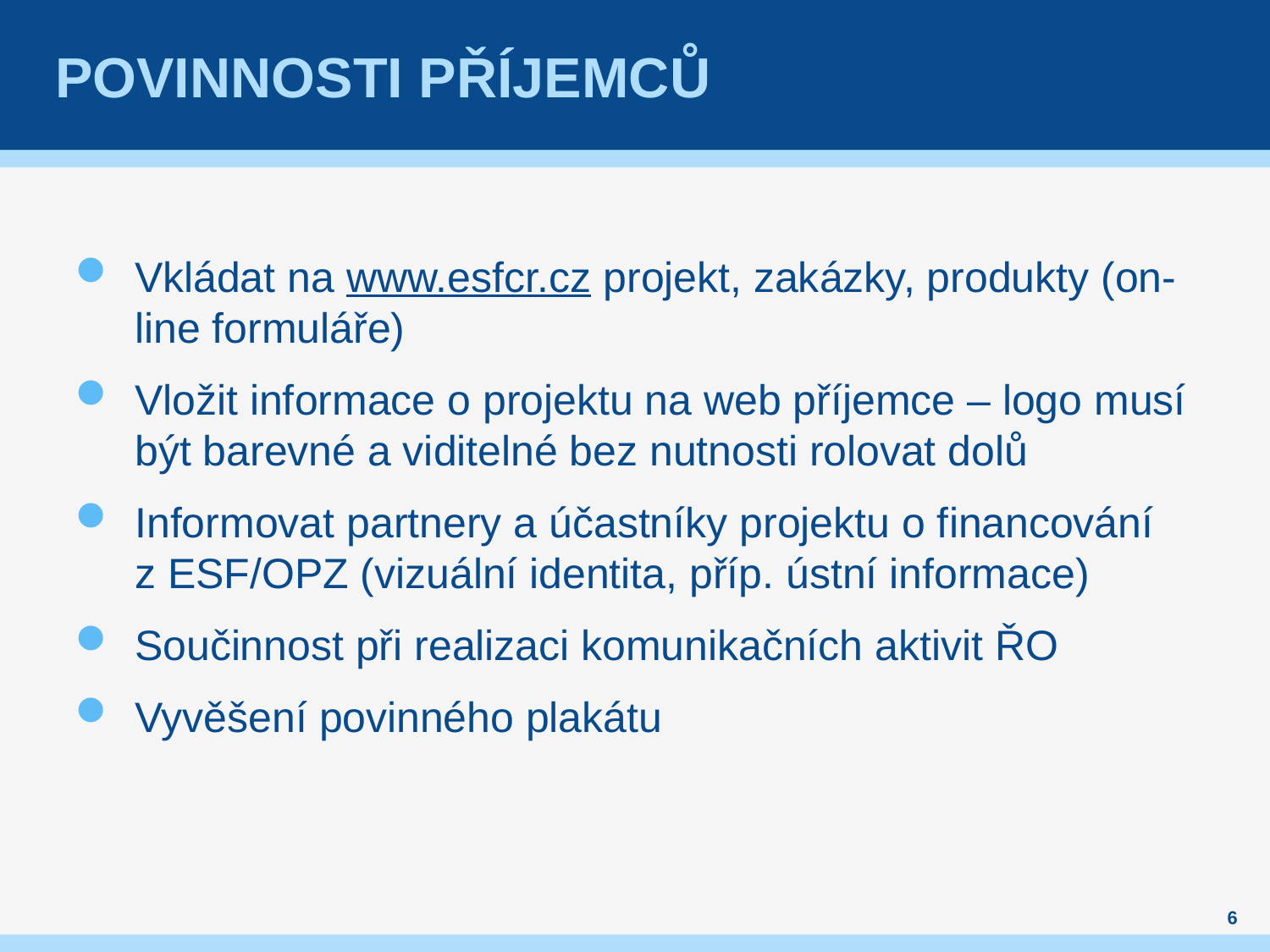

# POVINNOSTI PŘÍJEMCŮ
Vkládat na www.esfcr.cz projekt, zakázky, produkty (on-line formuláře)
Vložit informace o projektu na web příjemce – logo musí být barevné a viditelné bez nutnosti rolovat dolů
Informovat partnery a účastníky projektu o financování  z ESF/OPZ (vizuální identita, příp. ústní informace)
Součinnost při realizaci komunikačních aktivit ŘO
Vyvěšení povinného plakátu
6